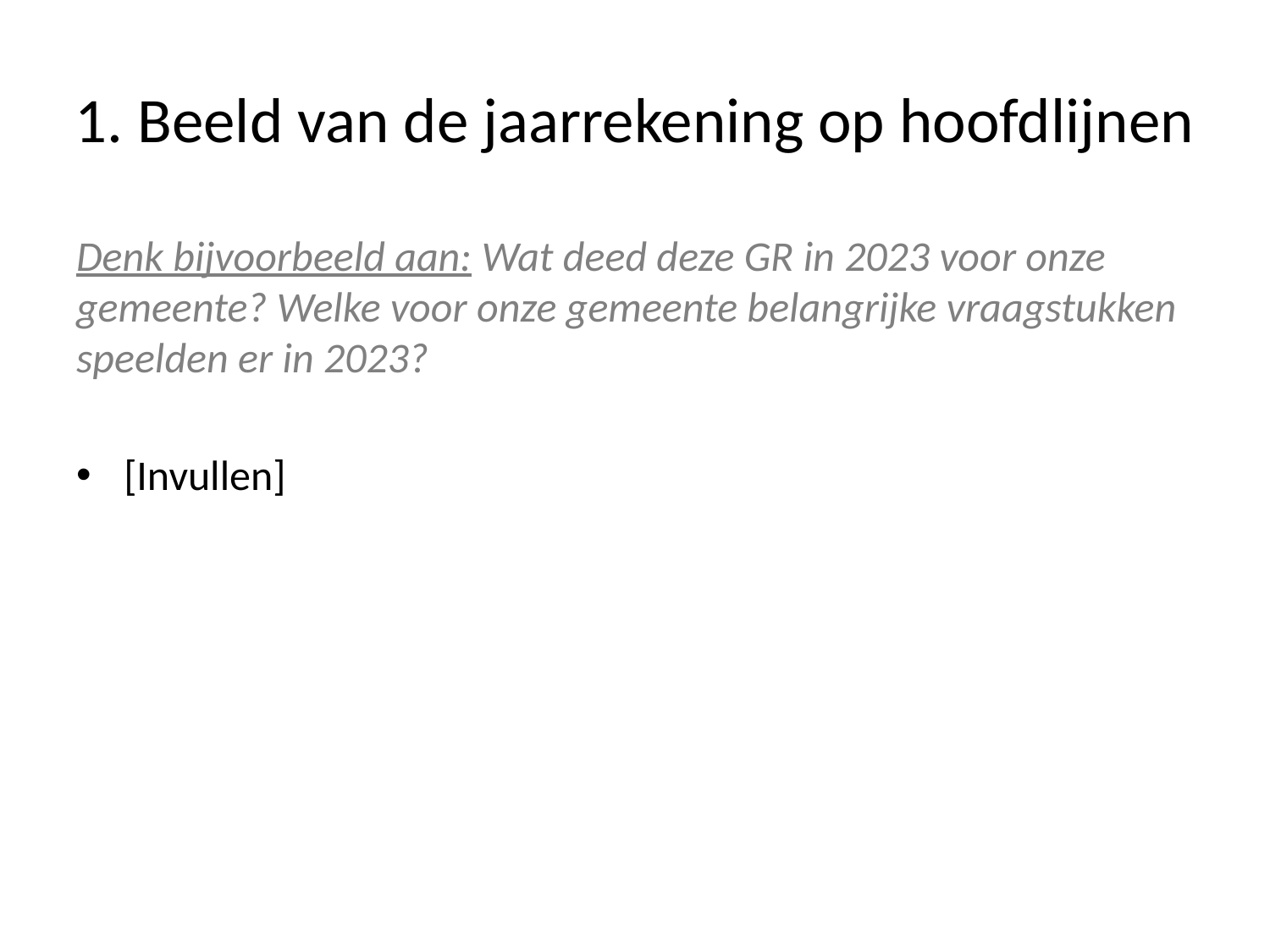

# 1. Beeld van de jaarrekening op hoofdlijnen
Denk bijvoorbeeld aan: Wat deed deze GR in 2023 voor onze gemeente? Welke voor onze gemeente belangrijke vraagstukken speelden er in 2023?

[Invullen]